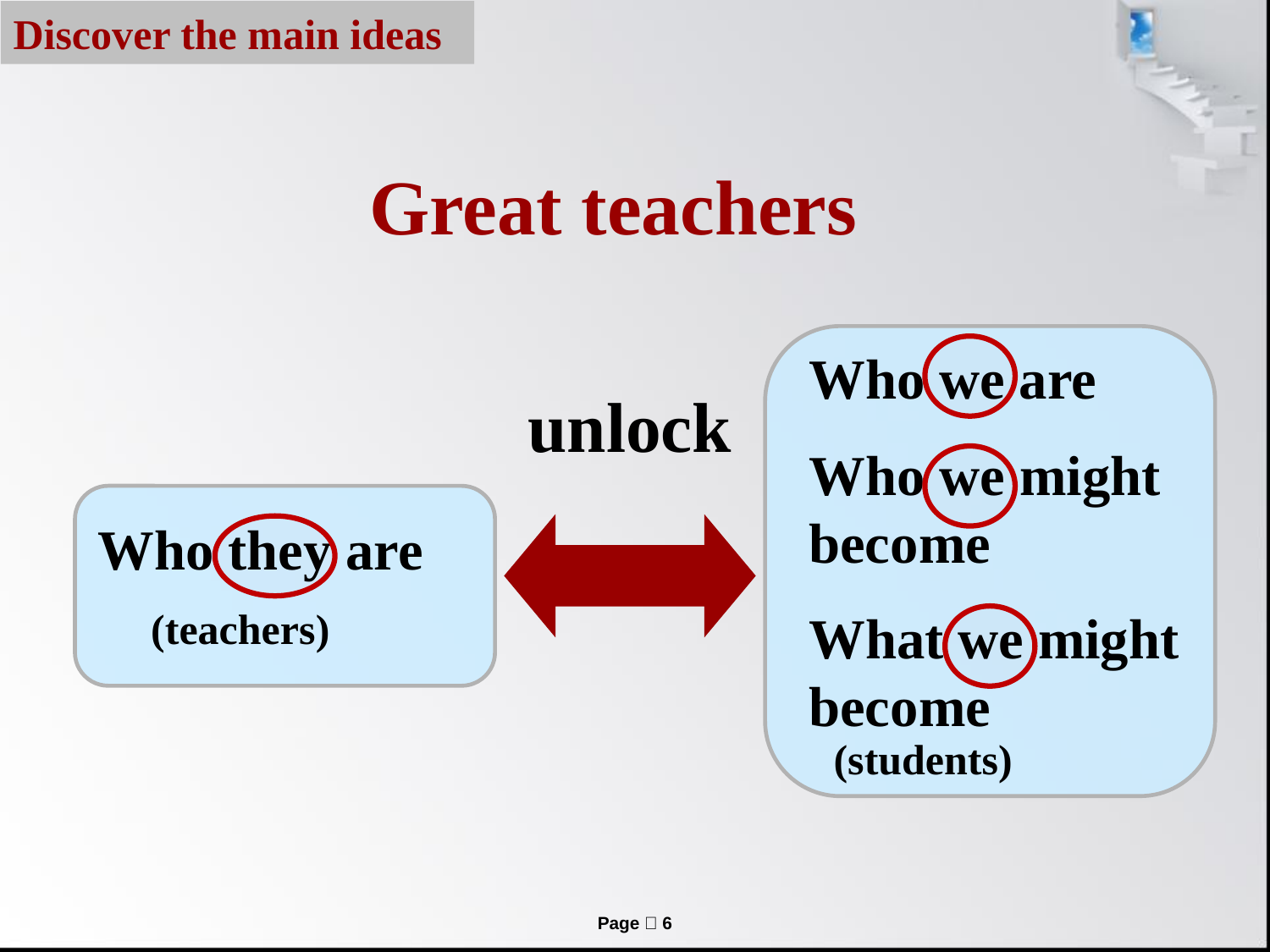

Discover the main ideas
Great teachers

Who we are
Who we might become
What we might become
(students)

Who they are
     (teachers)

unlock